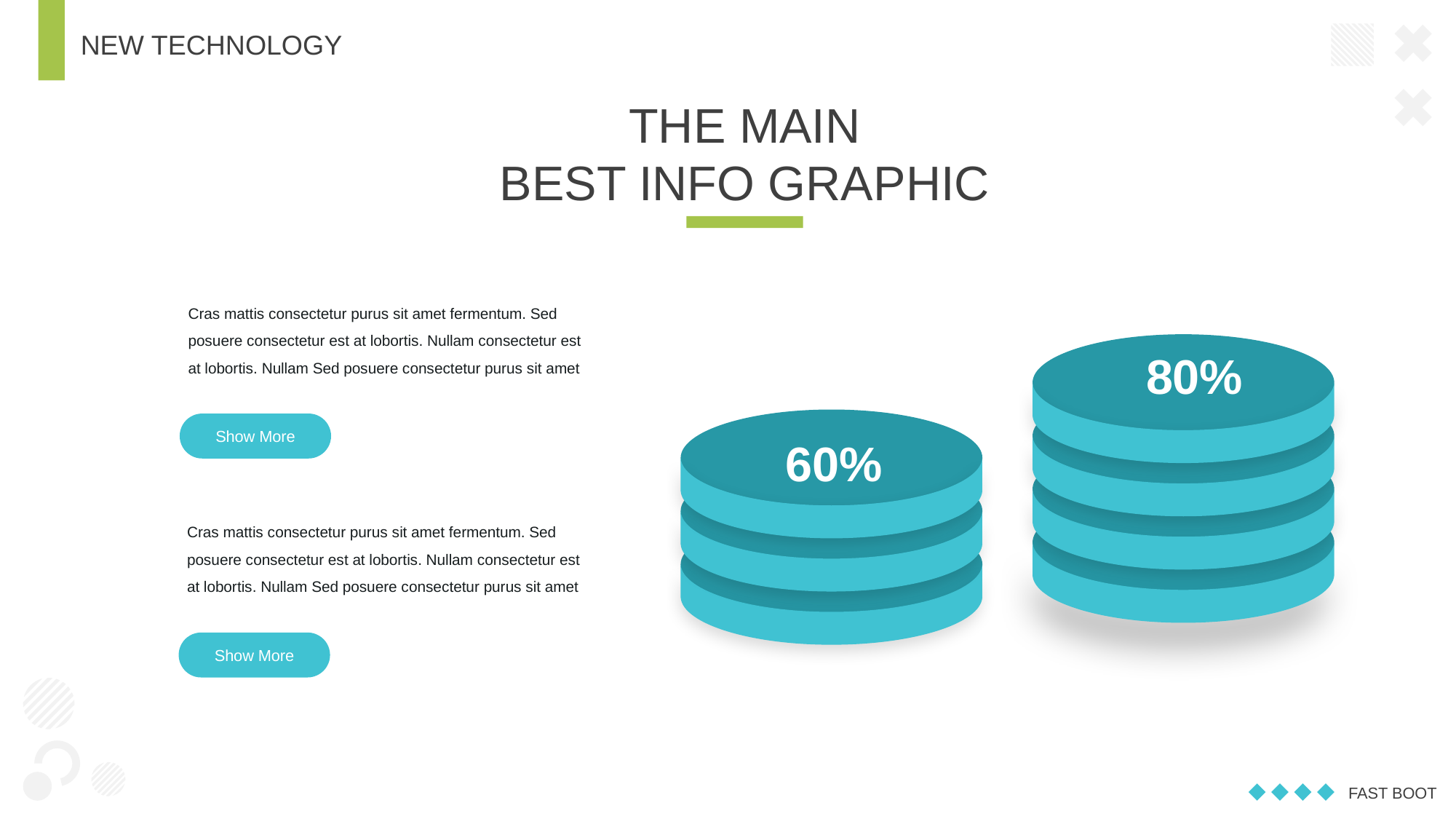

NEW TECHNOLOGY

THE MAIN
BEST INFO GRAPHIC

Cras mattis consectetur purus sit amet fermentum. Sed posuere consectetur est at lobortis. Nullam consectetur est at lobortis. Nullam Sed posuere consectetur purus sit amet

80%

Show More
60%
Cras mattis consectetur purus sit amet fermentum. Sed posuere consectetur est at lobortis. Nullam consectetur est at lobortis. Nullam Sed posuere consectetur purus sit amet
Show More

FAST BOOT